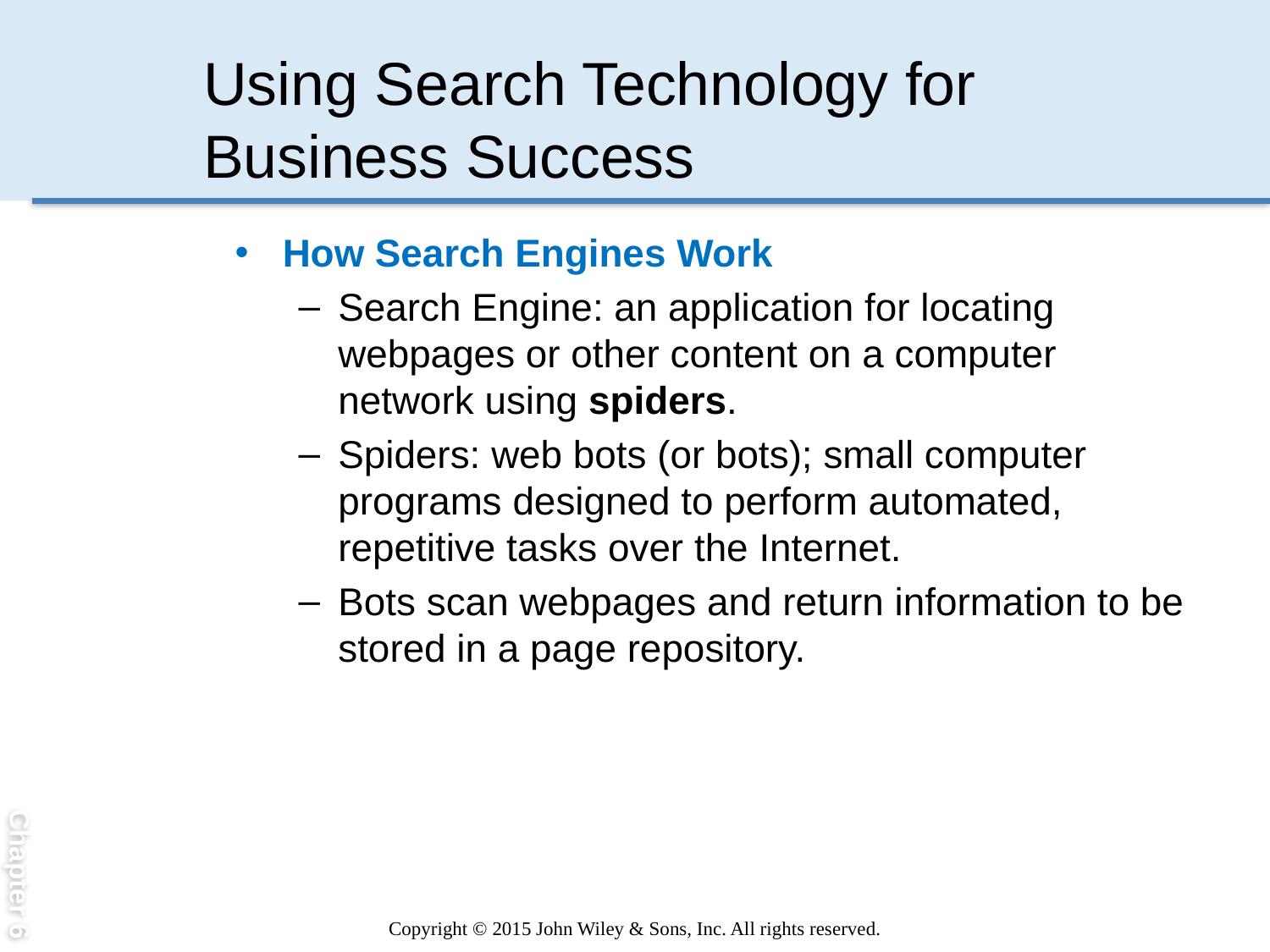

Chapter 6
# Using Search Technology for Business Success
How Search Engines Work
Search Engine: an application for locating webpages or other content on a computer network using spiders.
Spiders: web bots (or bots); small computer programs designed to perform automated, repetitive tasks over the Internet.
Bots scan webpages and return information to be stored in a page repository.